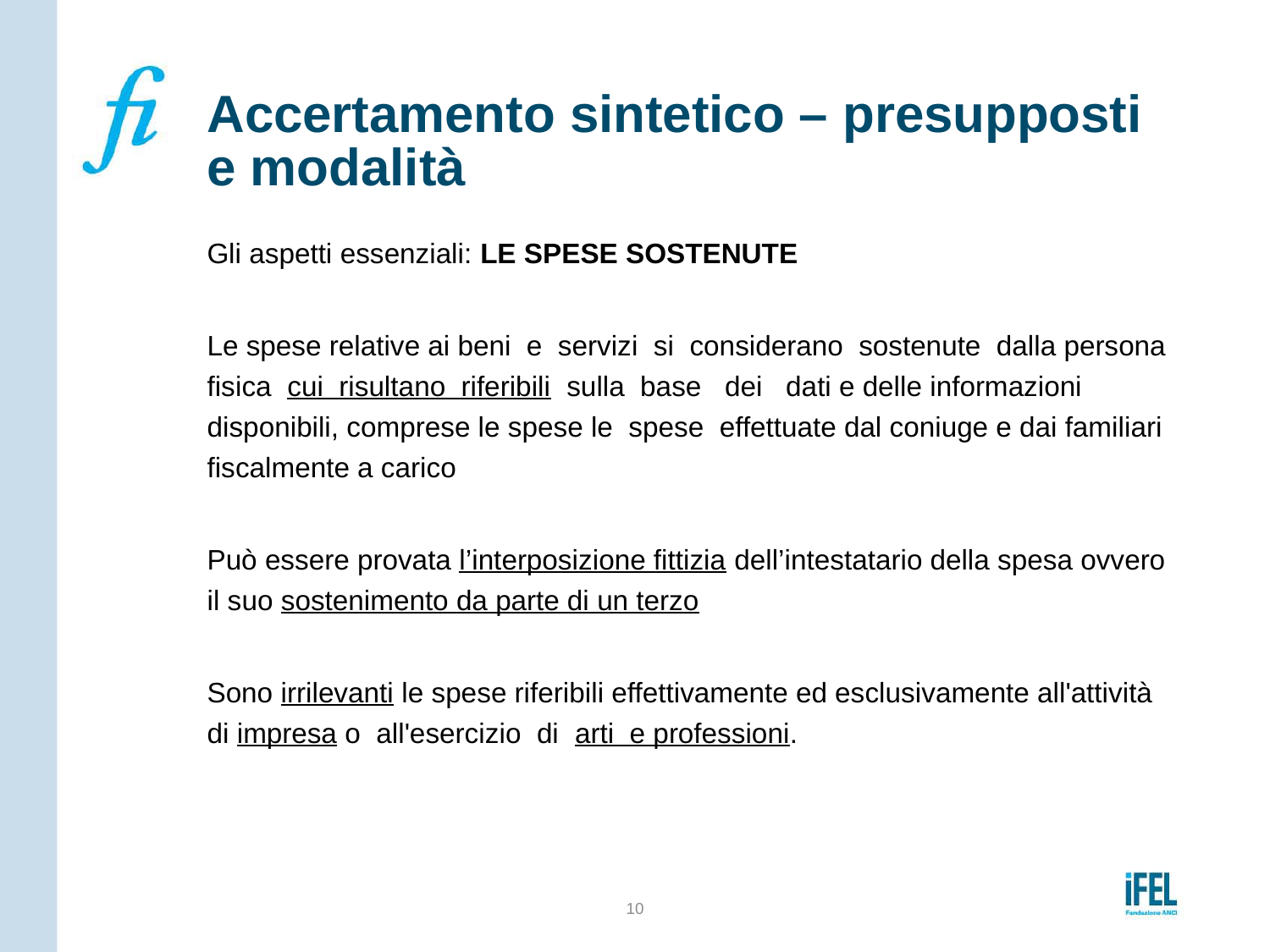

# Accertamento sintetico – presupposti e modalità
Gli aspetti essenziali: LE SPESE SOSTENUTE

Le spese relative ai beni  e  servizi  si  considerano  sostenute  dalla persona  fisica  cui  risultano  riferibili  sulla  base   dei   dati e delle informazioni disponibili, comprese le spese le  spese  effettuate dal coniuge e dai familiari  fiscalmente a carico

Può essere provata l’interposizione fittizia dell’intestatario della spesa ovvero il suo sostenimento da parte di un terzo

Sono irrilevanti le spese riferibili effettivamente ed esclusivamente all'attività di impresa o  all'esercizio  di  arti  e professioni.

10